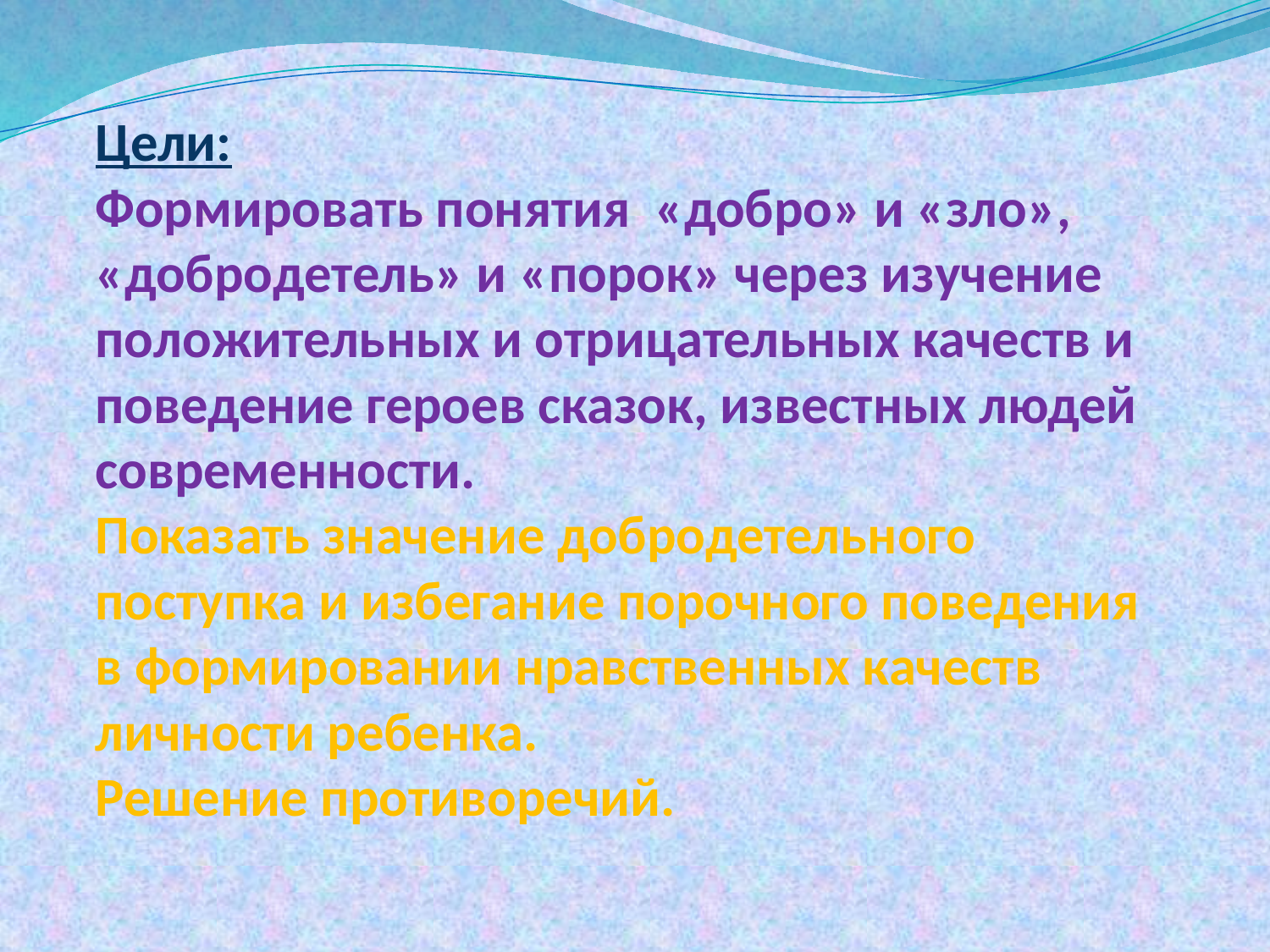

# Цели: Формировать понятия  «добро» и «зло», «добродетель» и «порок» через изучение положительных и отрицательных качеств и поведение героев сказок, известных людей современности. Показать значение добродетельного поступка и избегание порочного поведения в формировании нравственных качеств личности ребенка. Решение противоречий.